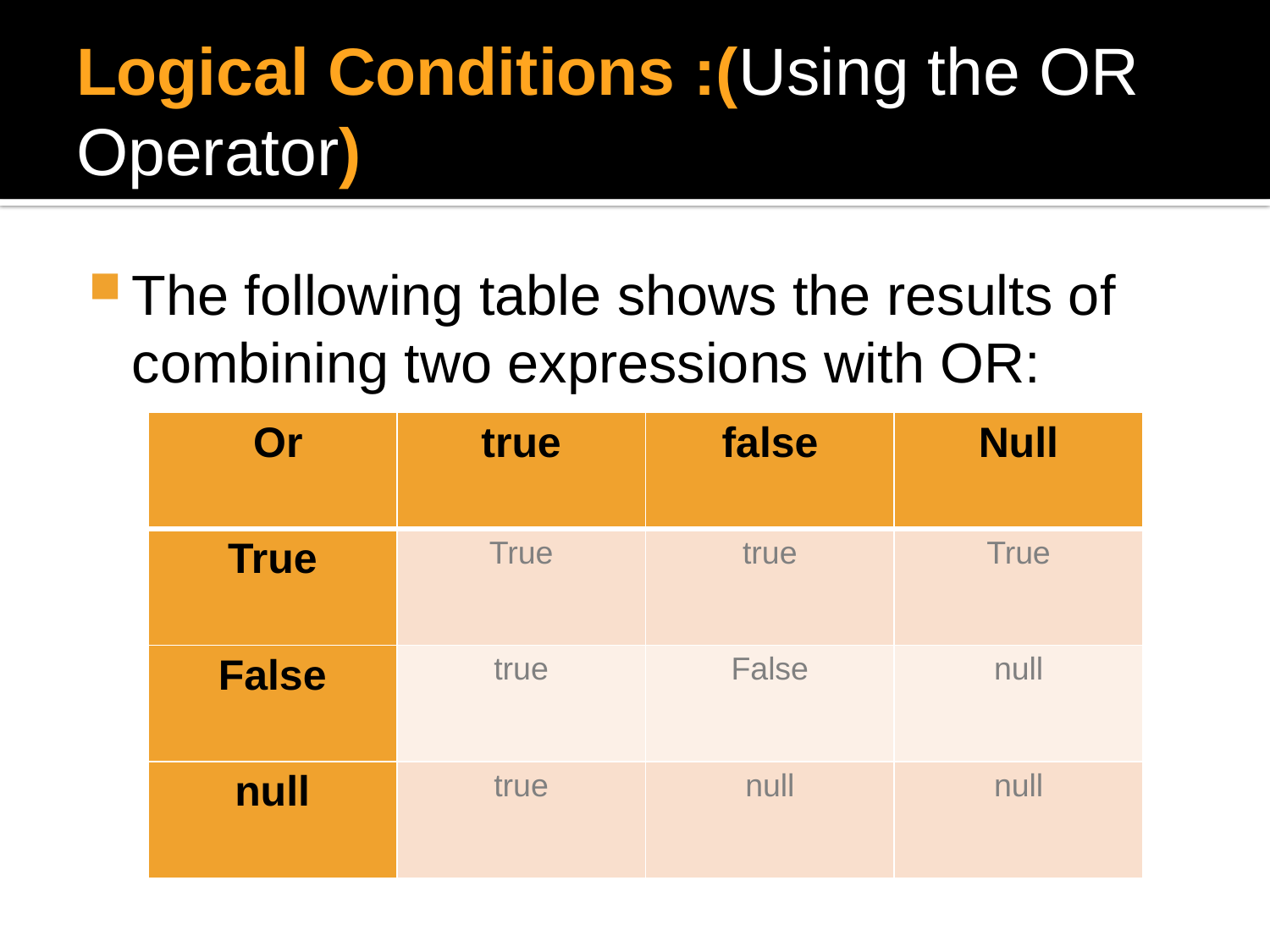

# Logical Conditions :(Using the OR Operator)
The following table shows the results of combining two expressions with OR:

| Or | true | false | Null |
| --- | --- | --- | --- |
| True | True | true | True |
| False | true | False | null |
| null | true | null | null |